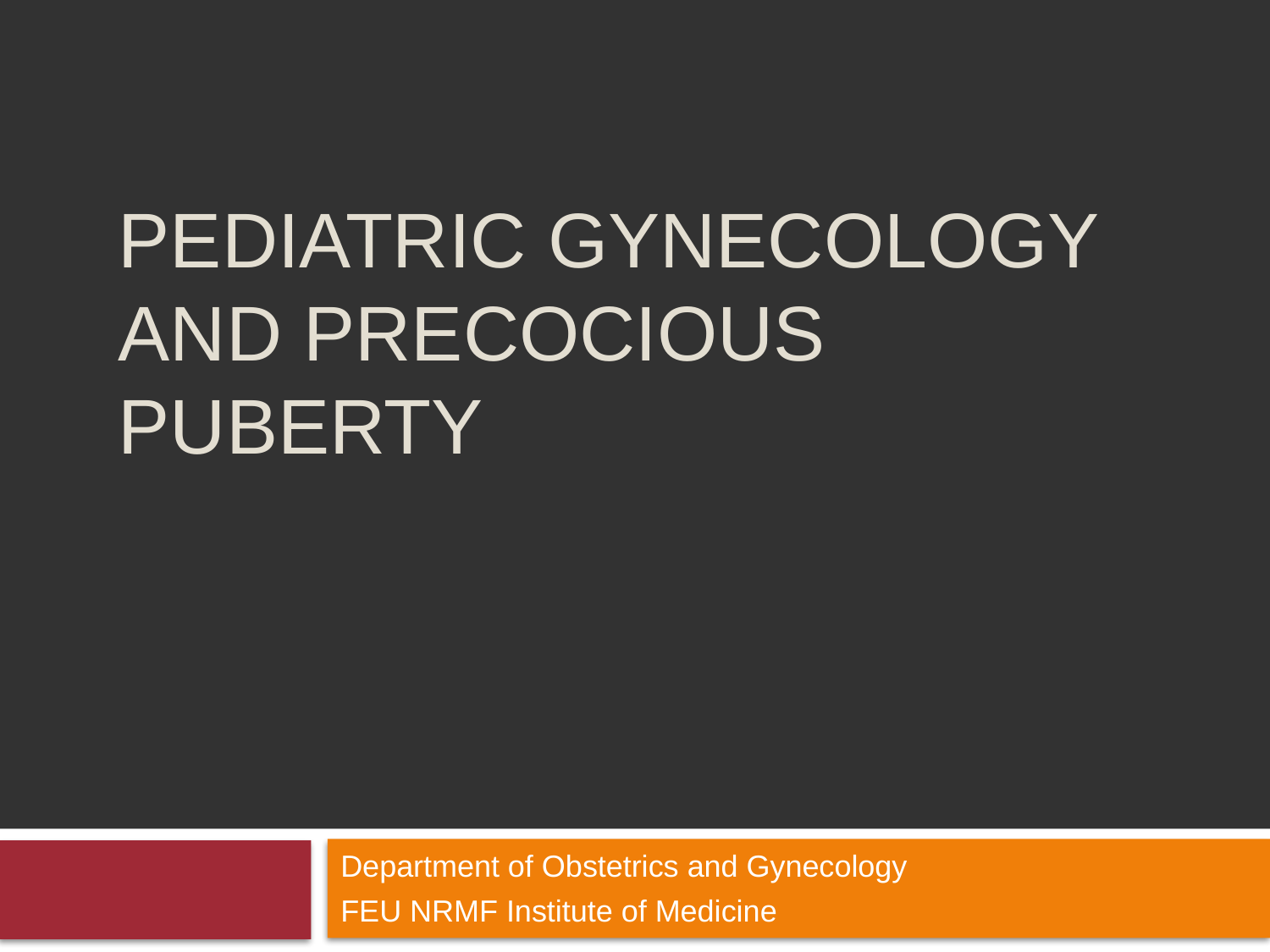

# Pediatric Gynecology and Precocious Puberty
Department of Obstetrics and Gynecology
FEU NRMF Institute of Medicine